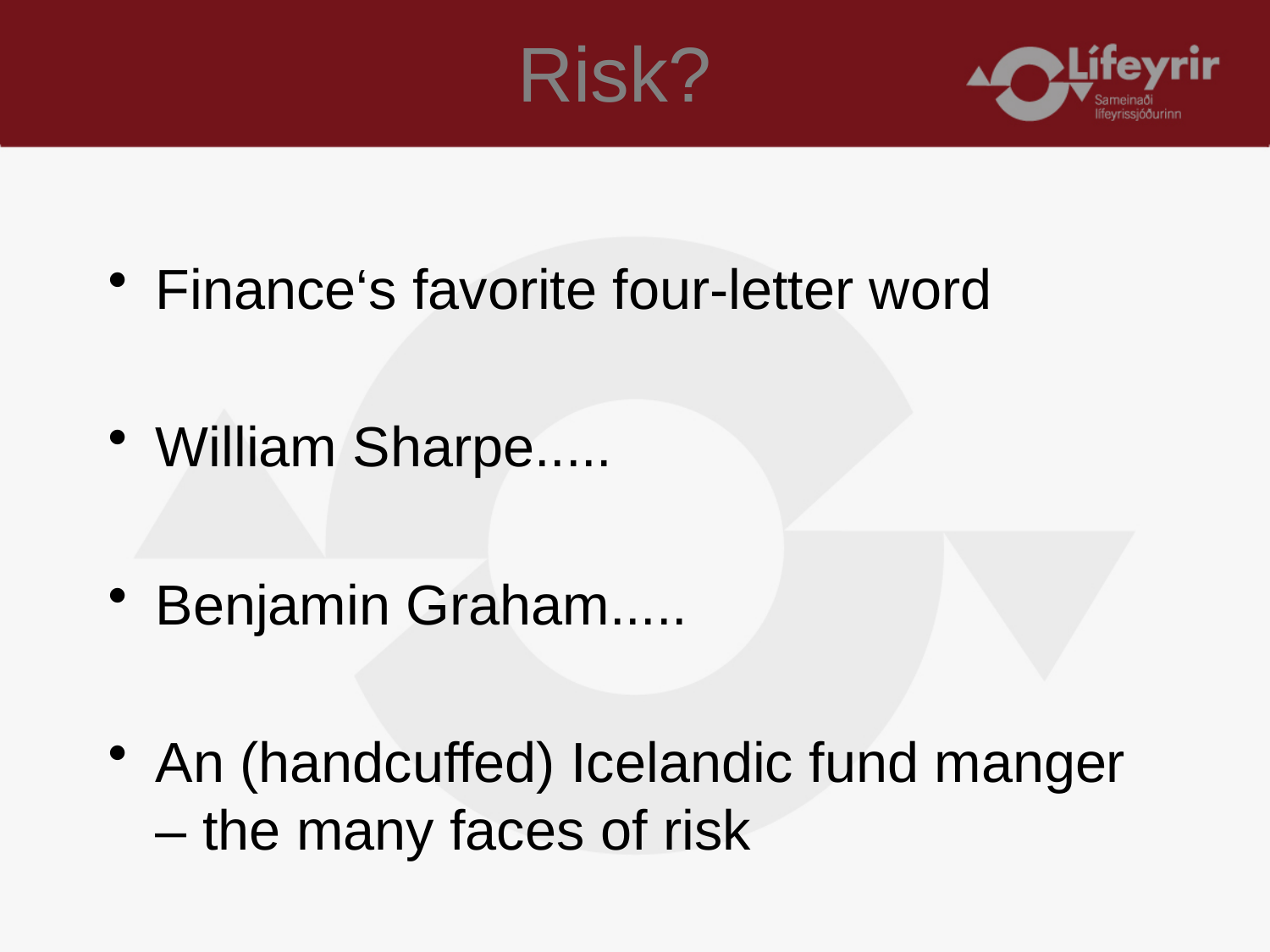

# Risk?
Finance‘s favorite four-letter word

William Sharpe.....

Benjamin Graham.....

An (handcuffed) Icelandic fund manger – the many faces of risk